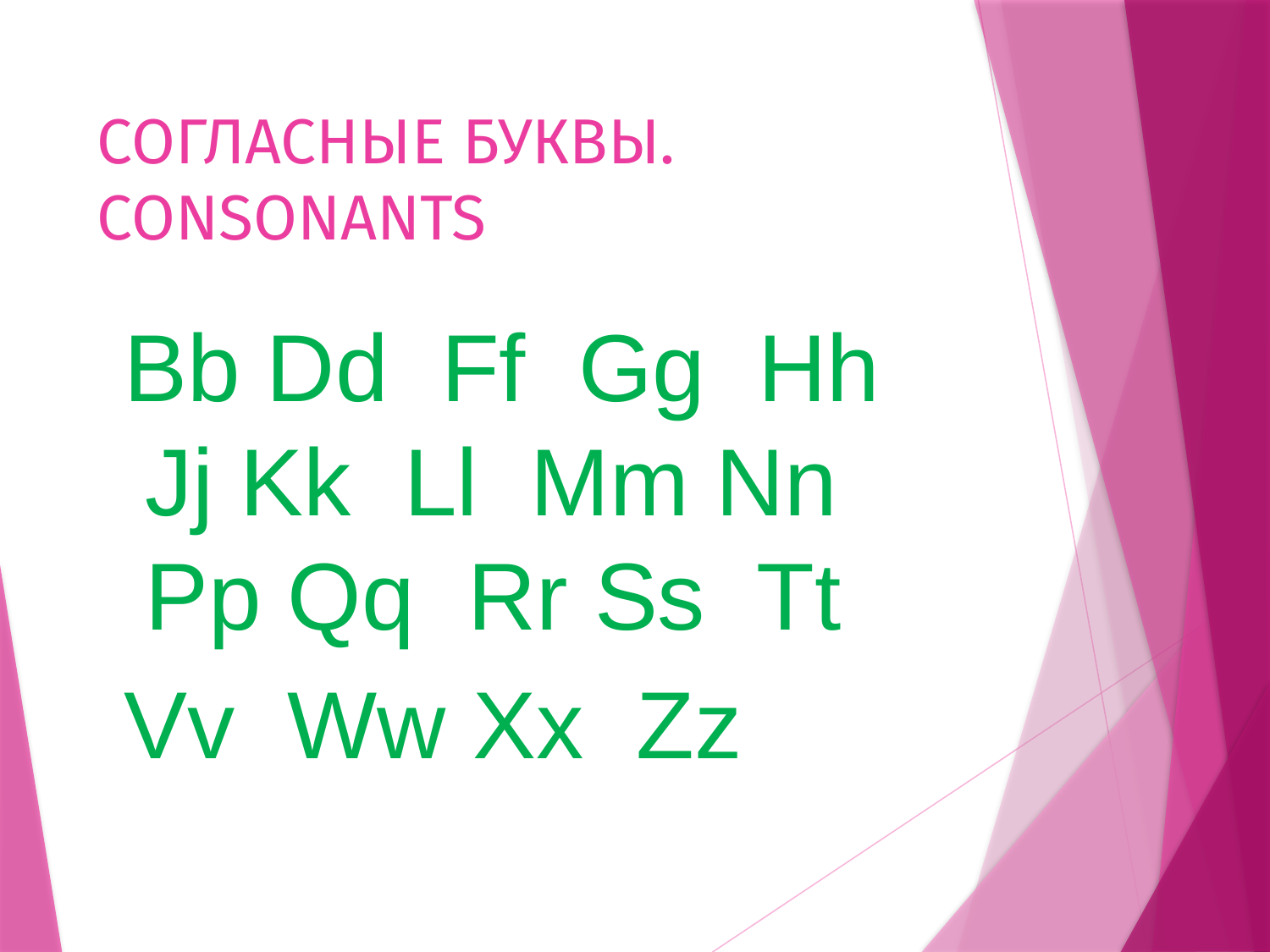

# СОГЛАСНЫЕ БУКВЫ. CONSONANTS
 Bb Dd  Ff  Gg  Hh Jj Kk  Ll  Mm Nn  Pp Qq  Rr Ss  Tt
 Vv  Ww Xx  Zz